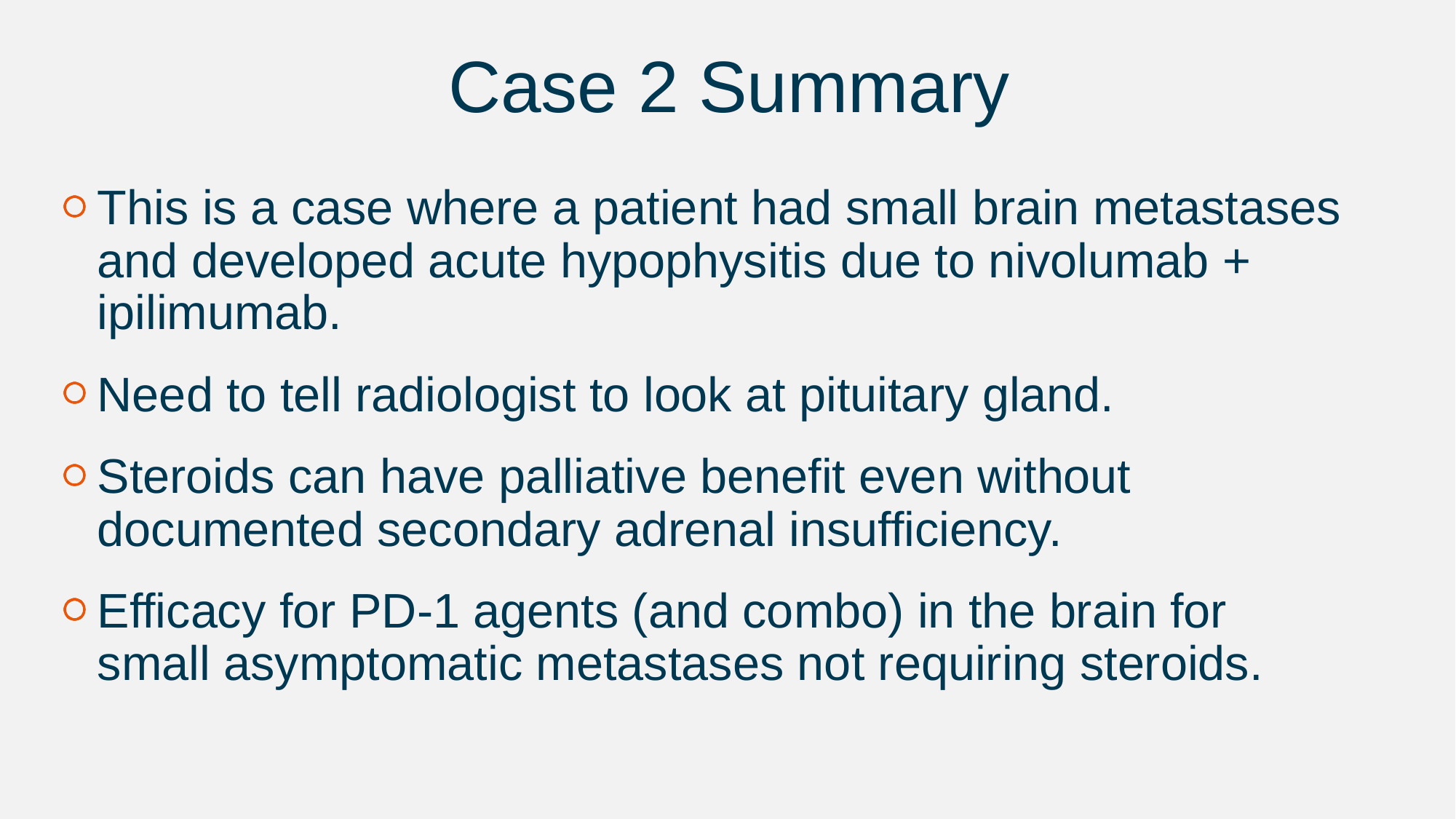

Case 2 Summary
This is a case where a patient had small brain metastases and developed acute hypophysitis due to nivolumab + ipilimumab.
Need to tell radiologist to look at pituitary gland.
Steroids can have palliative benefit even without documented secondary adrenal insufficiency.
Efficacy for PD-1 agents (and combo) in the brain for small asymptomatic metastases not requiring steroids.